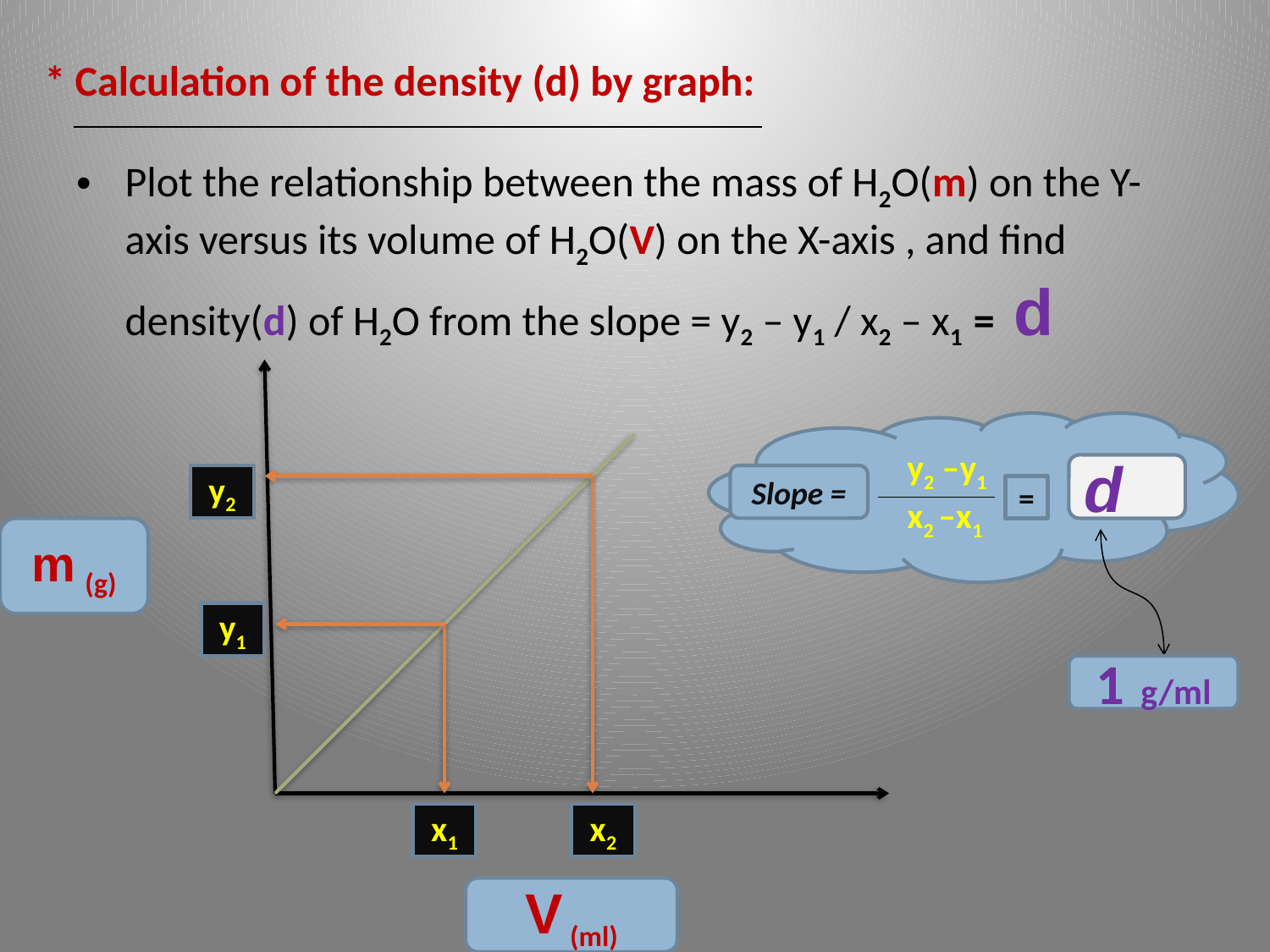

# * Calculation of the density (d) by graph:
Plot the relationship between the mass of H2O(m) on the Y-axis versus its volume of H2O(V) on the X-axis , and find density(d) of H2O from the slope = y2 – y1 / x2 – x1  =  d

              y2 –y1
              x2 –x1
d
y2
Slope =
=
m (g)
y1
1  g/ml
x1
x2
V (ml)